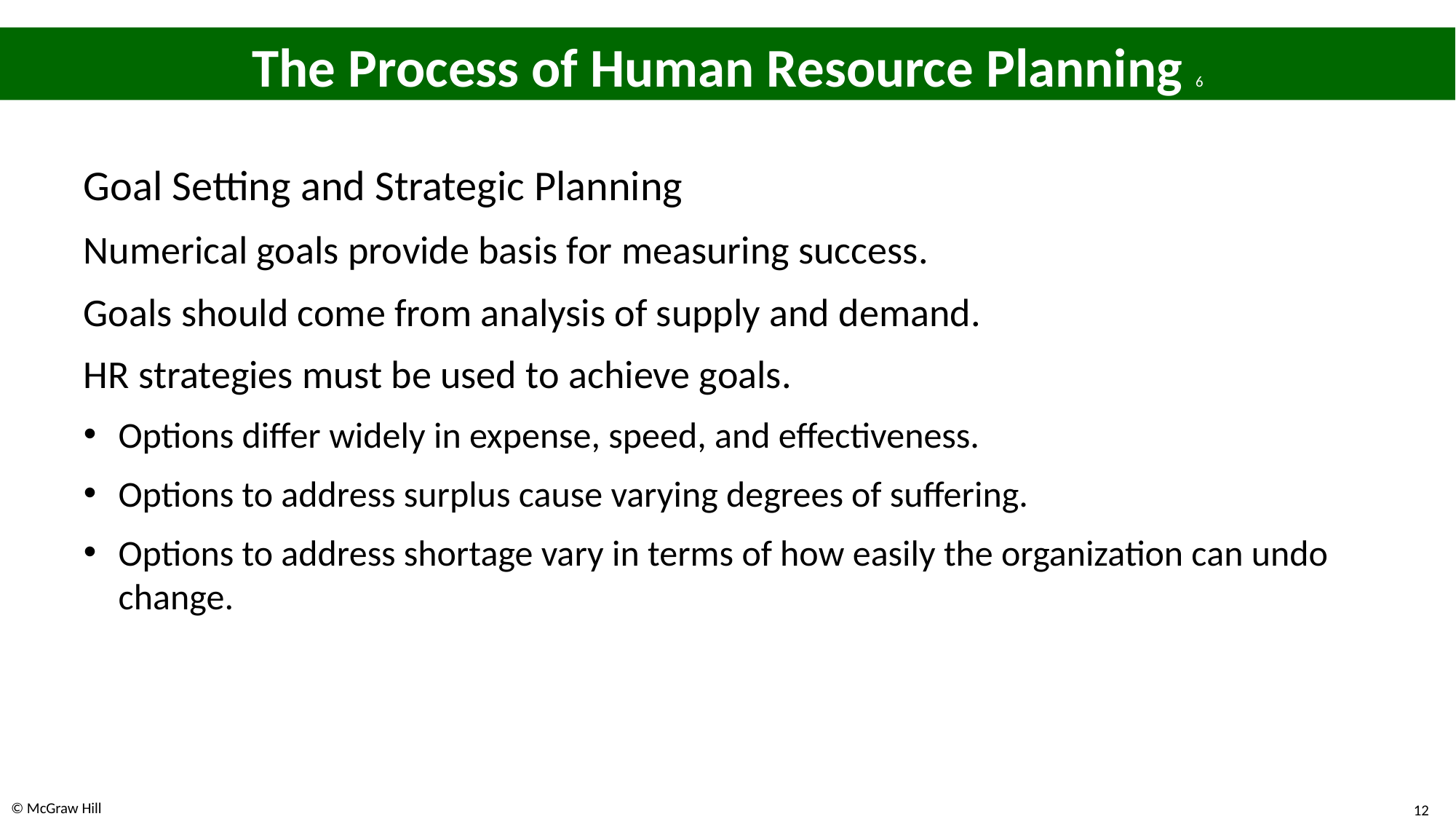

# The Process of Human Resource Planning 6
Goal Setting and Strategic Planning
Numerical goals provide basis for measuring success.
Goals should come from analysis of supply and demand.
H R strategies must be used to achieve goals.
Options differ widely in expense, speed, and effectiveness.
Options to address surplus cause varying degrees of suffering.
Options to address shortage vary in terms of how easily the organization can undo change.